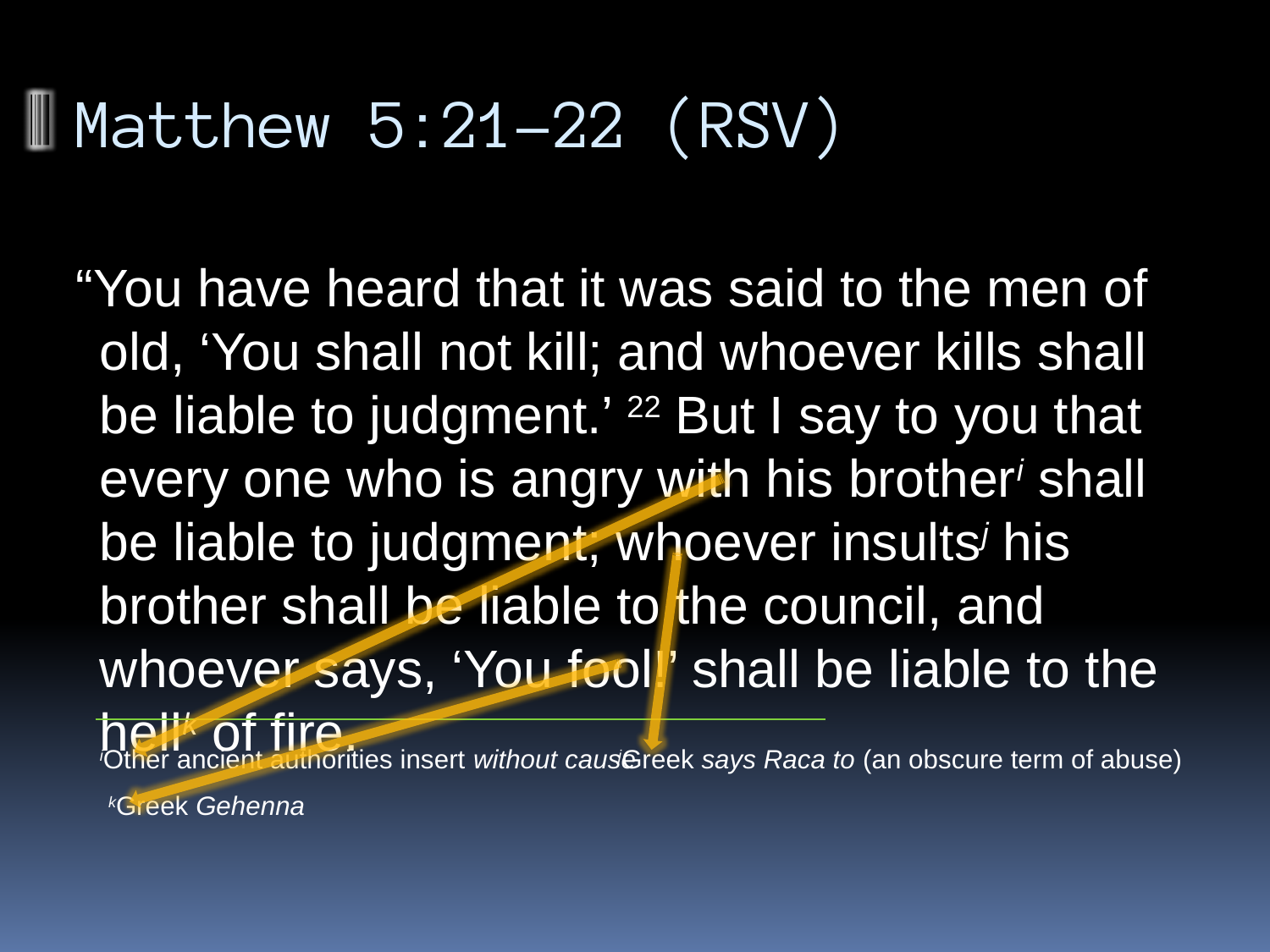

# Matthew 5:21-22 (RSV)
“You have heard that it was said to the men of old, ‘You shall not kill; and whoever kills shall be liable to judgment.’ 22 But I say to you that every one who is angry with his brotheri shall be liable to judgment; whoever insultsj his brother shall be liable to the council, and whoever says, ‘You fool!’ shall be liable to the hellk of fire.

iOther ancient authorities insert without cause
jGreek says Raca to (an obscure term of abuse)
kGreek Gehenna